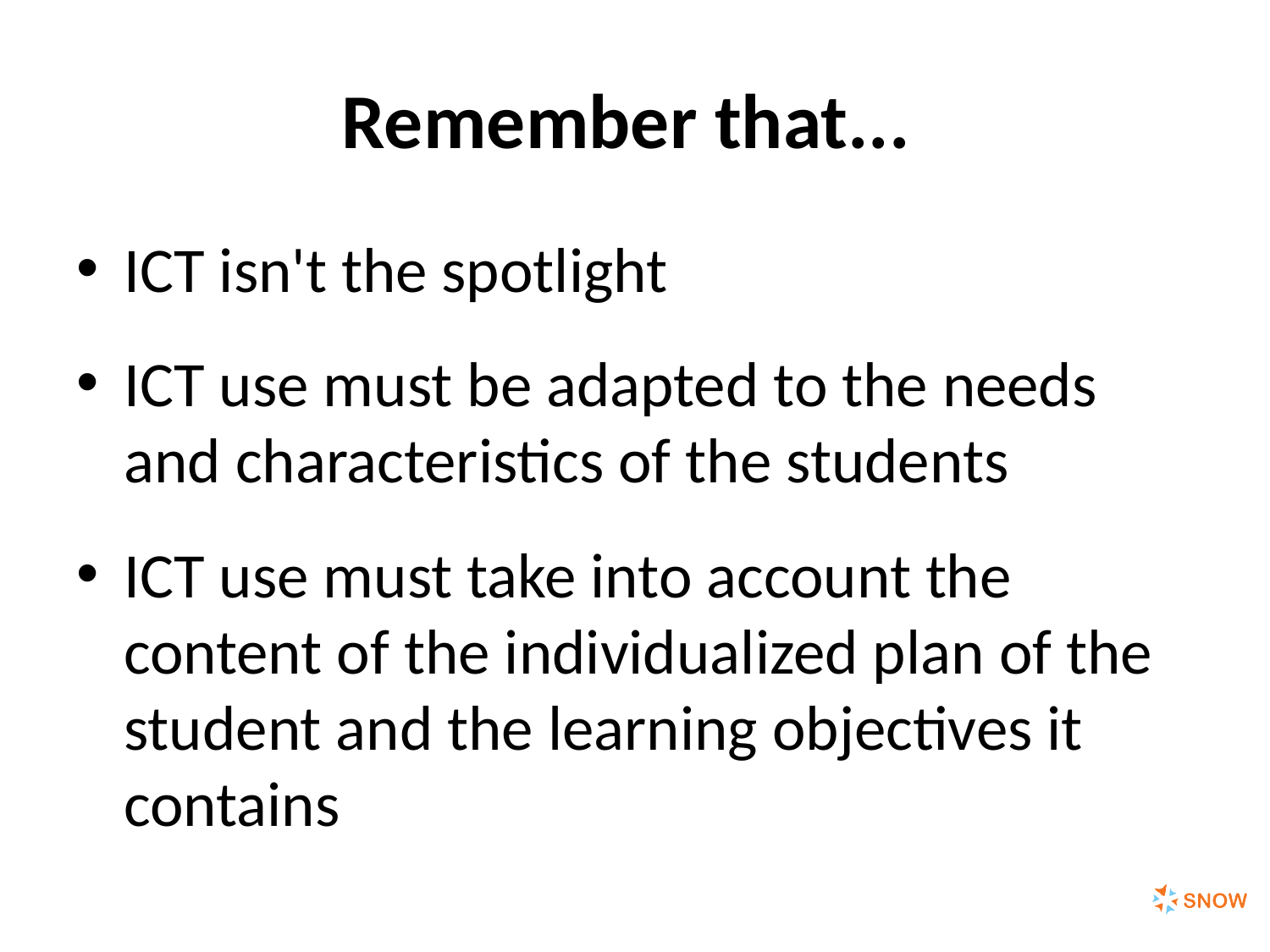

# Remember that...
ICT isn't the spotlight

ICT use must be adapted to the needs and characteristics of the students

ICT use must take into account the content of the individualized plan of the student and the learning objectives it contains